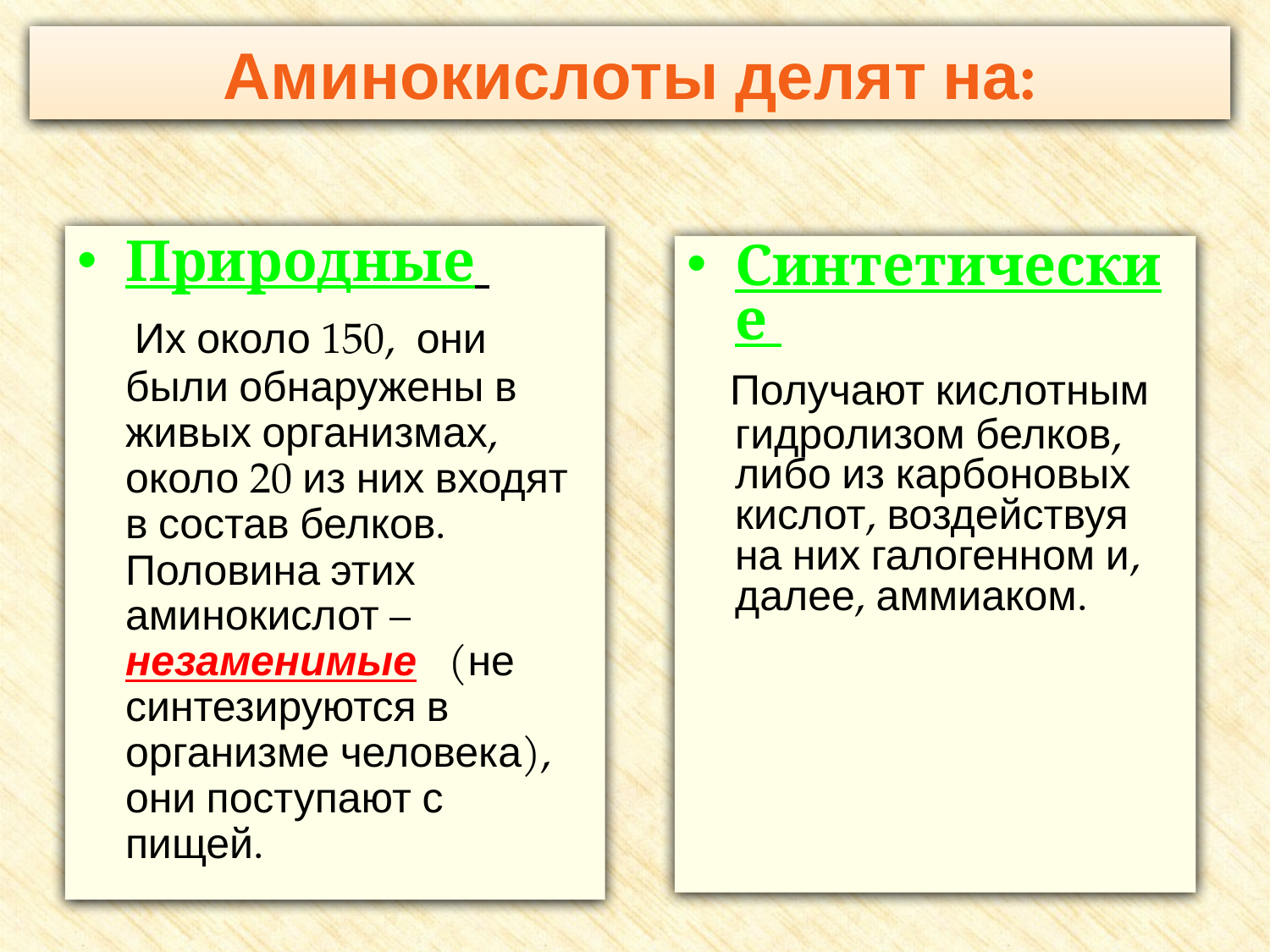

# Аминокислоты делят на:
Природные
    Их около 150,  они были обнаружены в живых организмах, около 20 из них входят в состав белков. Половина этих аминокислот –незаменимые   (не синтезируются в организме человека), они поступают с пищей.
Синтетические
   Получают кислотным гидролизом белков, либо из карбоновых кислот, воздействуя на них галогенном и, далее, аммиаком.